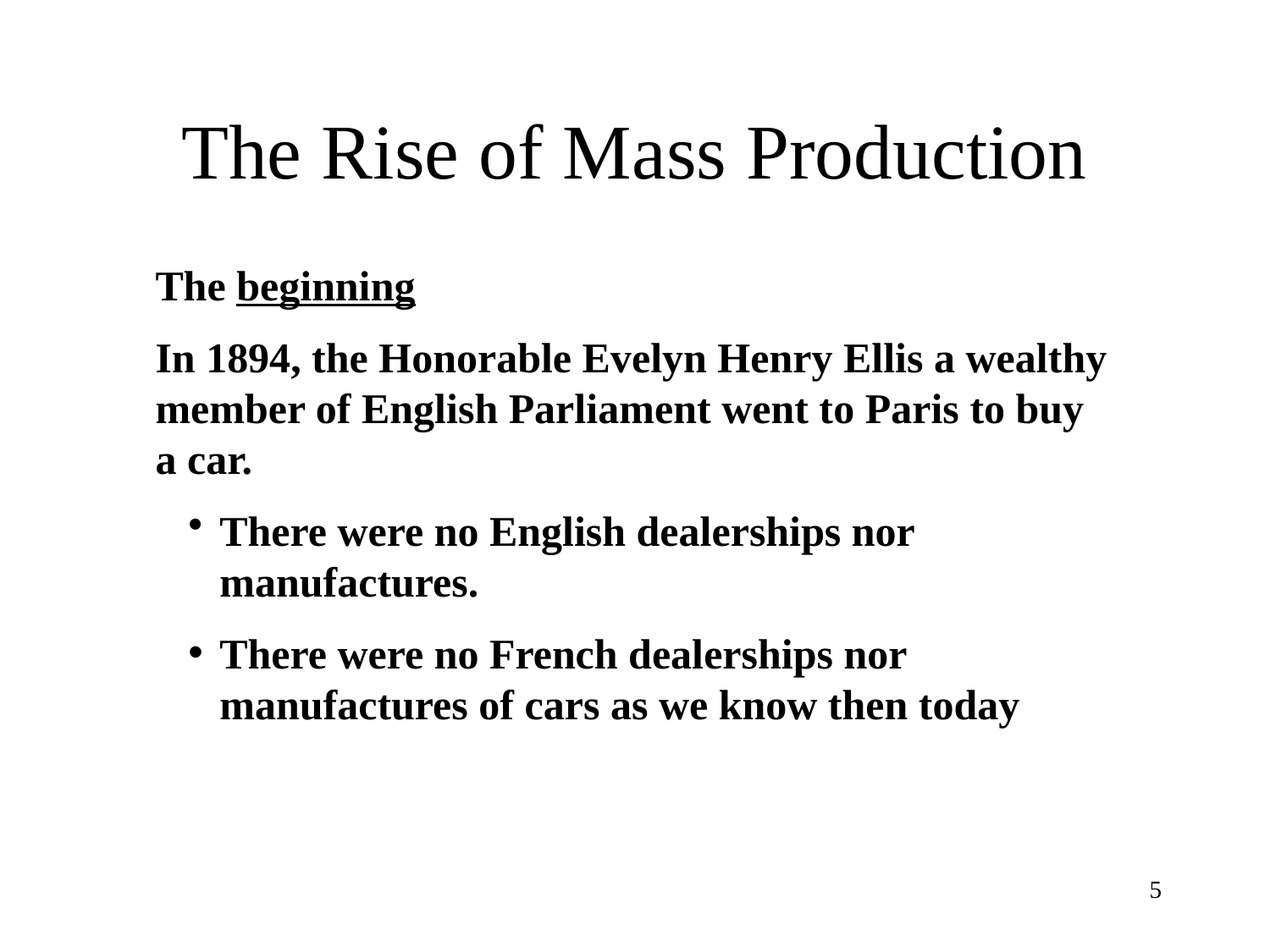

# The Rise of Mass Production
The beginning
In 1894, the Honorable Evelyn Henry Ellis a wealthy member of English Parliament went to Paris to buy a car.
There were no English dealerships nor manufactures.
There were no French dealerships nor manufactures of cars as we know then today

5